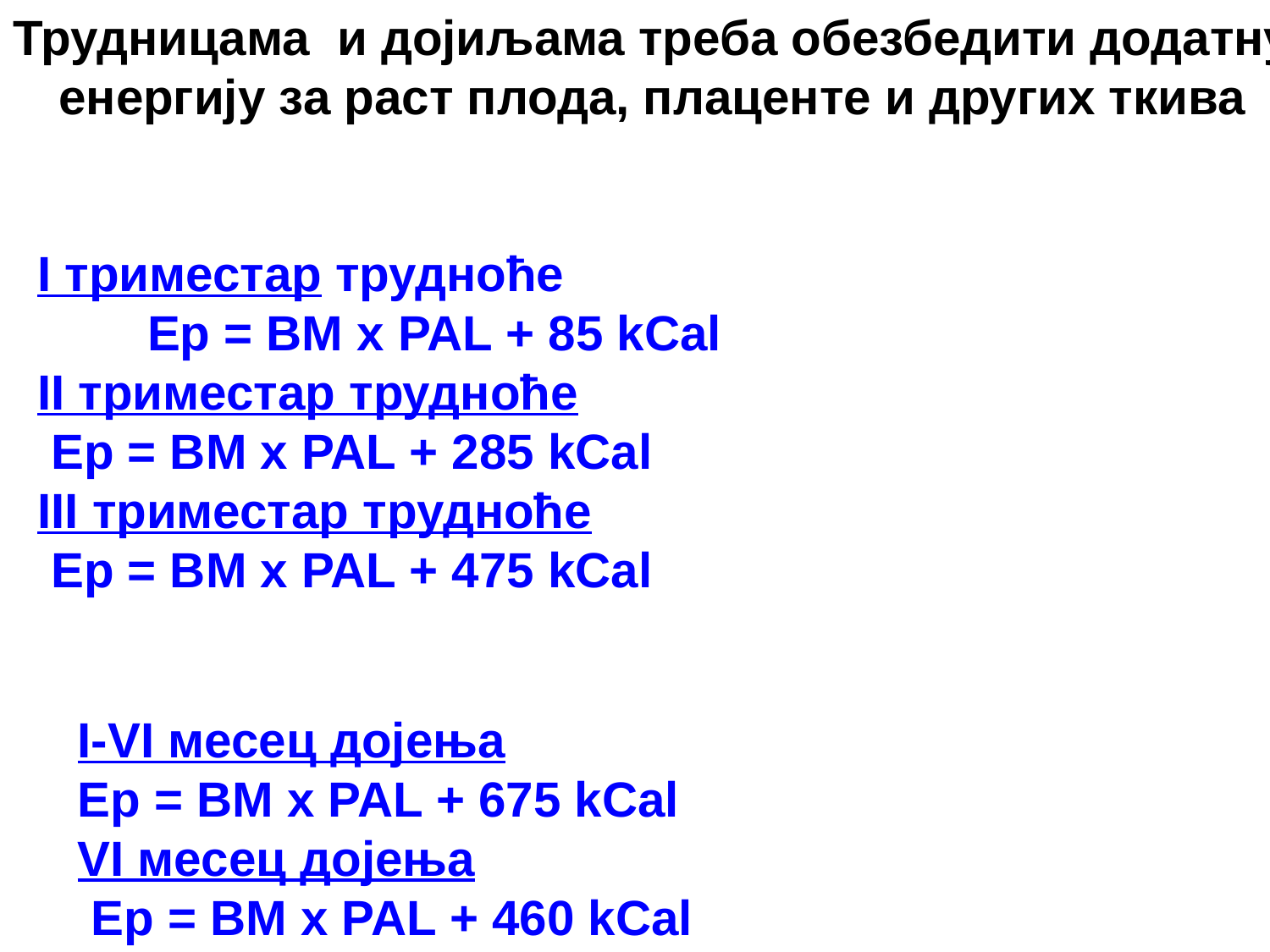

Трудницама  и дојиљама треба обезбедити додатну енергију за раст плода, плаценте и других ткива
I триместар трудноће
        Ep = BM x PAL + 85 kCal
II триместар трудноће
 Ep = BM x PAL + 285 kCal
III триместар трудноће
 Ep = BM x PAL + 475 kCal
I-VI месец дојења
Ep = BM x PAL + 675 kCal
VI месец дојења
 Ep = BM x PAL + 460 kCal